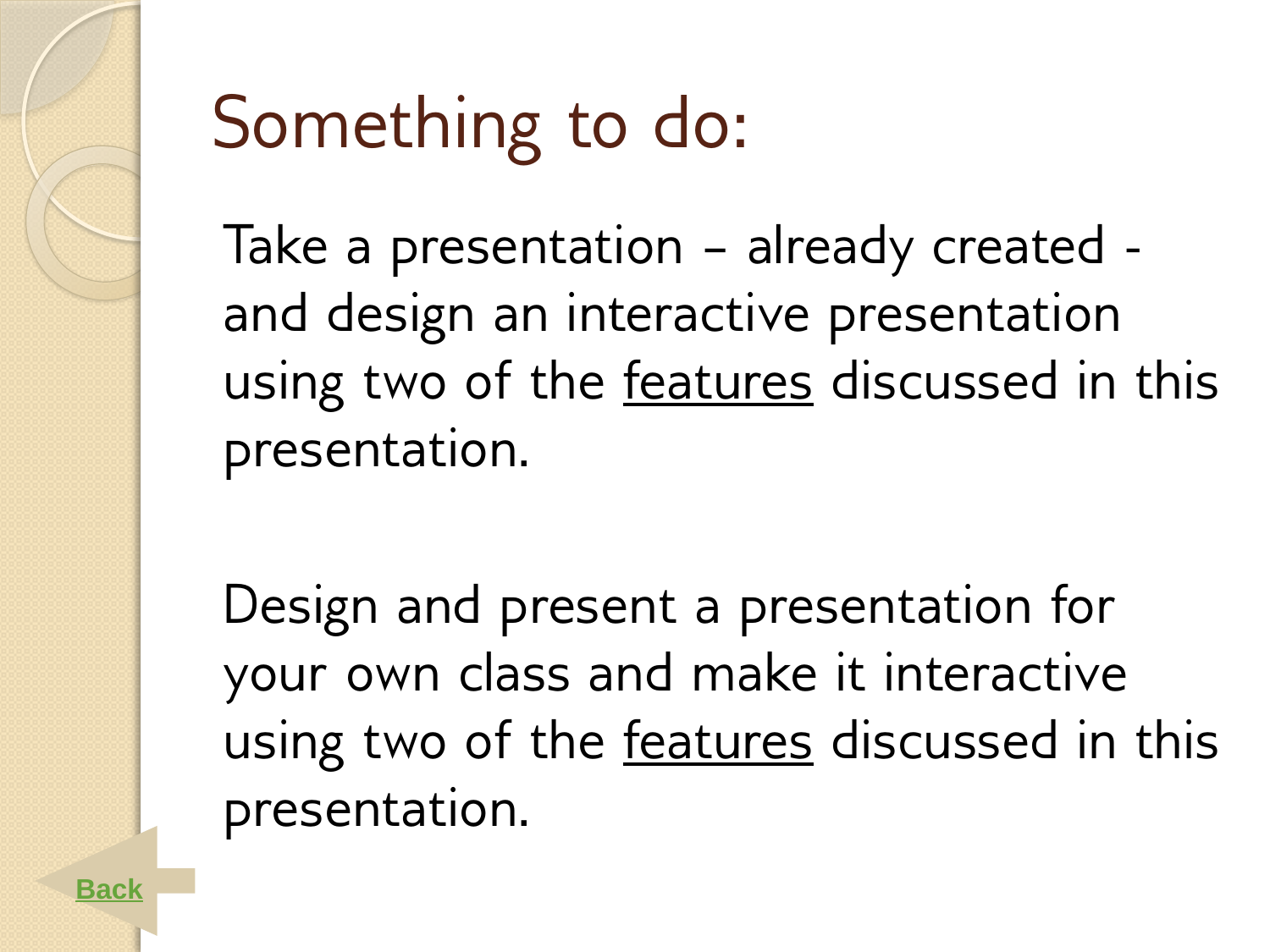

# Something to do:
Take a presentation – already created -  and design an interactive presentation using two of the features discussed in this presentation.

Design and present a presentation for your own class and make it interactive using two of the features discussed in this presentation.

Back